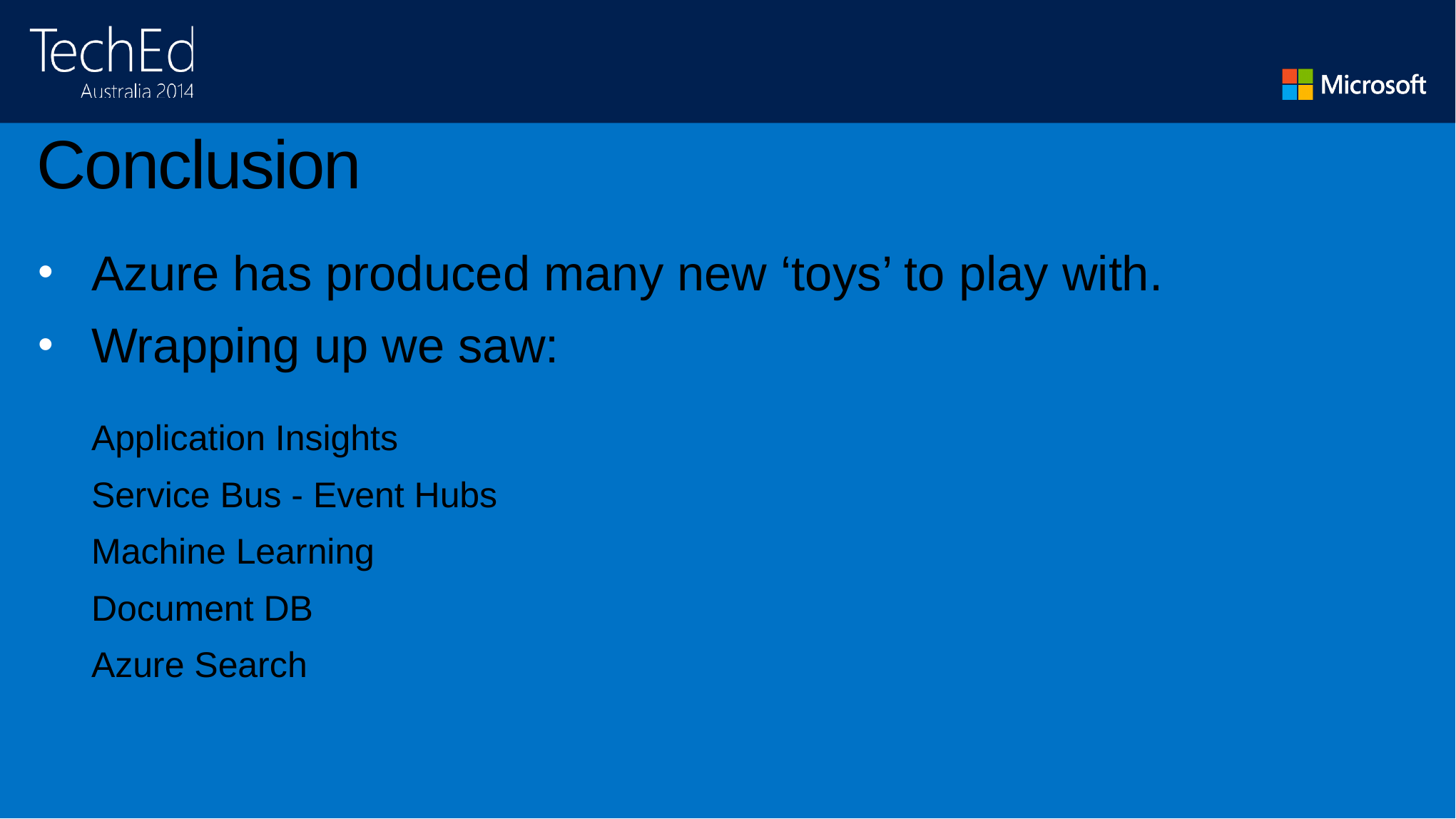

# Conclusion
Azure has produced many new ‘toys’ to play with.
Wrapping up we saw:
Application Insights
Service Bus - Event Hubs
Machine Learning
Document DB
Azure Search